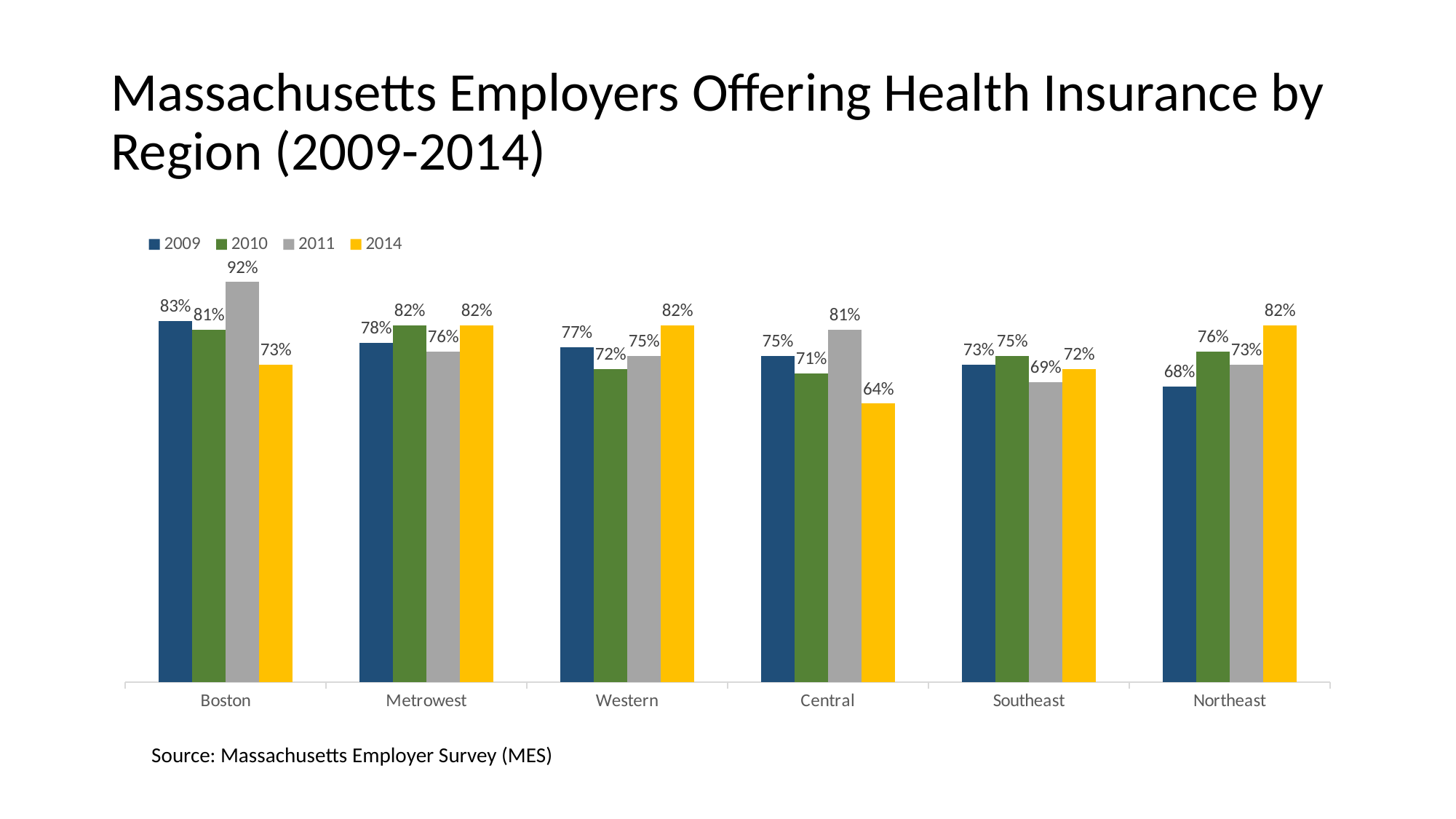

# Massachusetts Employers Offering Health Insurance by Region (2009-2014)

### Chart

| Category | 2009 | 2010 | 2011 | 2014 |
|---|---|---|---|---|
| Boston | 0.8300000000000006 | 0.81 | 0.92 | 0.7300000000000006 |
| Metrowest | 0.78 | 0.8200000000000006 | 0.7600000000000023 | 0.8200000000000006 |
| Western | 0.7700000000000023 | 0.7200000000000006 | 0.7500000000000022 | 0.8200000000000006 |
| Central | 0.7500000000000022 | 0.7100000000000006 | 0.81 | 0.6400000000000023 |
| Southeast | 0.7300000000000006 | 0.7500000000000022 | 0.6900000000000006 | 0.7200000000000006 |
| Northeast | 0.68 | 0.7600000000000023 | 0.7300000000000006 | 0.8200000000000006 |
Source: Massachusetts Employer Survey (MES)